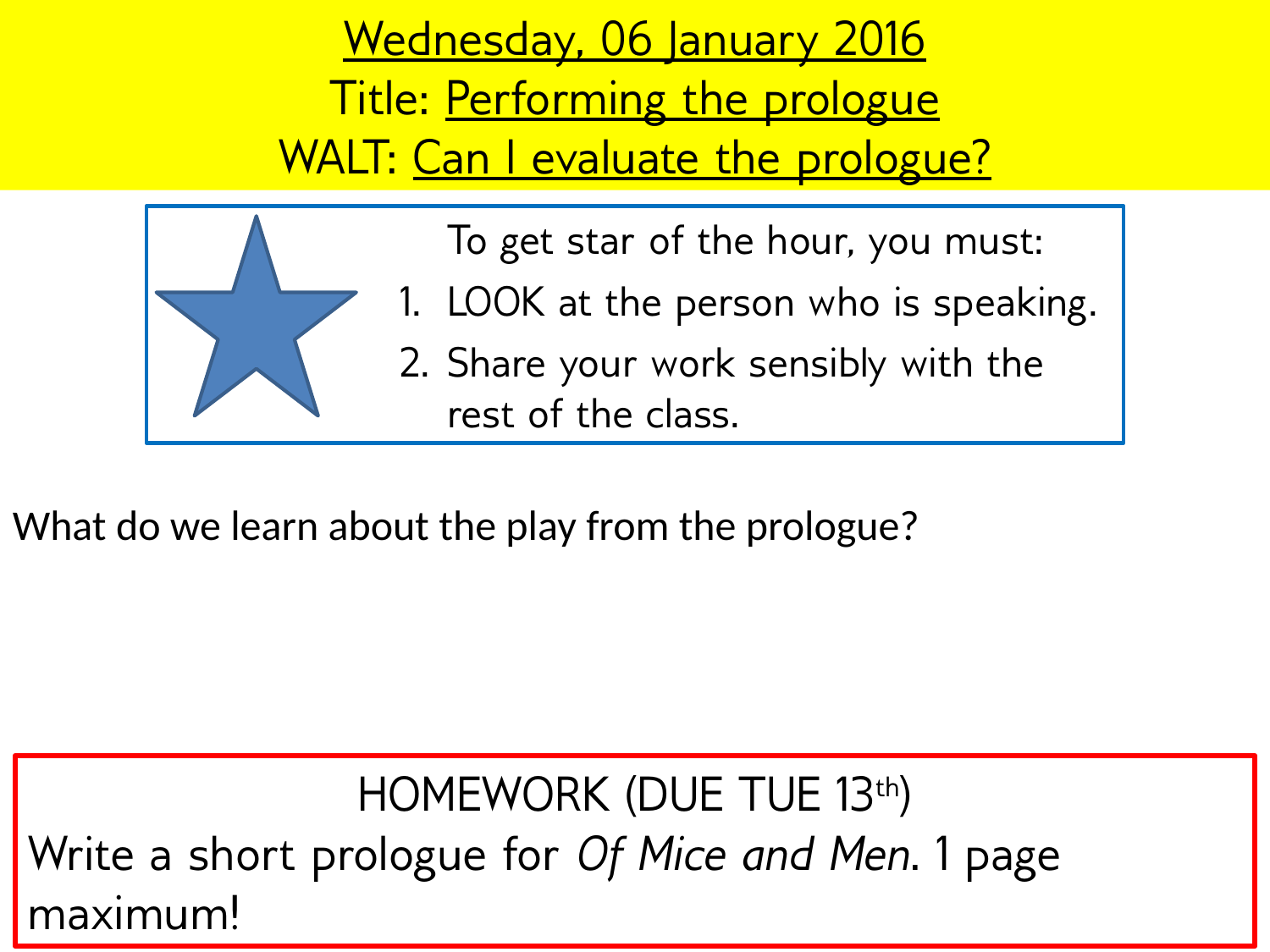

Wednesday, 06 January 2016
Title: Performing the prologue
WALT: Can I evaluate the prologue?
To get star of the hour, you must:
LOOK at the person who is speaking.
Share your work sensibly with the rest of the class.

What do we learn about the play from the prologue?
HOMEWORK (DUE TUE 13th)
Write a short prologue for Of Mice and Men. 1 page maximum!